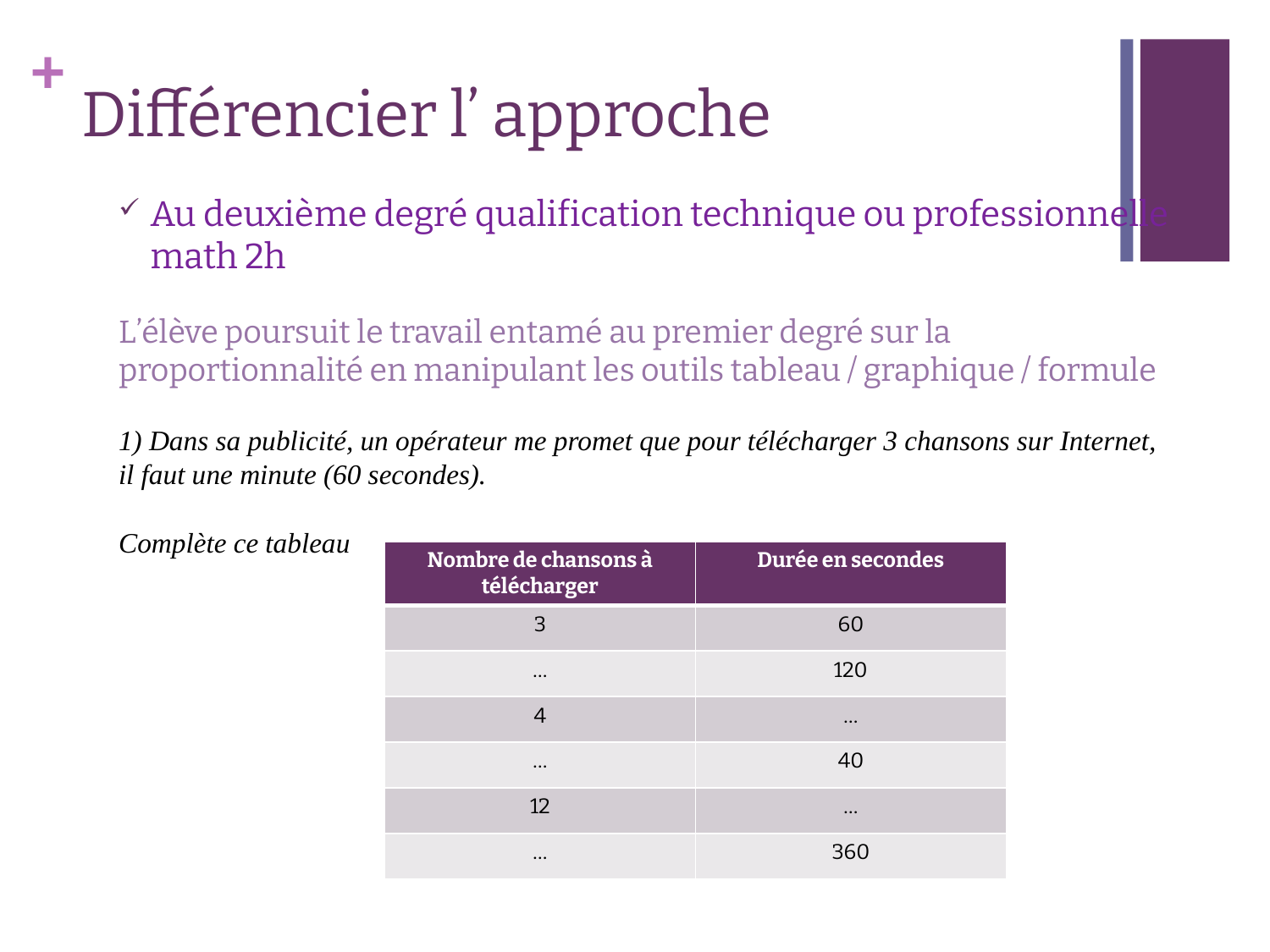

# Différencier l’ approche
Au deuxième degré qualification technique ou professionnelle math 2h
L’élève poursuit le travail entamé au premier degré sur la proportionnalité en manipulant les outils tableau / graphique / formule
1) Dans sa publicité, un opérateur me promet que pour télécharger 3 chansons sur Internet, il faut une minute (60 secondes).
Complète ce tableau

| Nombre de chansons à télécharger | Durée en secondes |
| --- | --- |
| 3 | 60 |
| … | 120 |
| 4 | … |
| … | 40 |
| 12 | … |
| … | 360 |